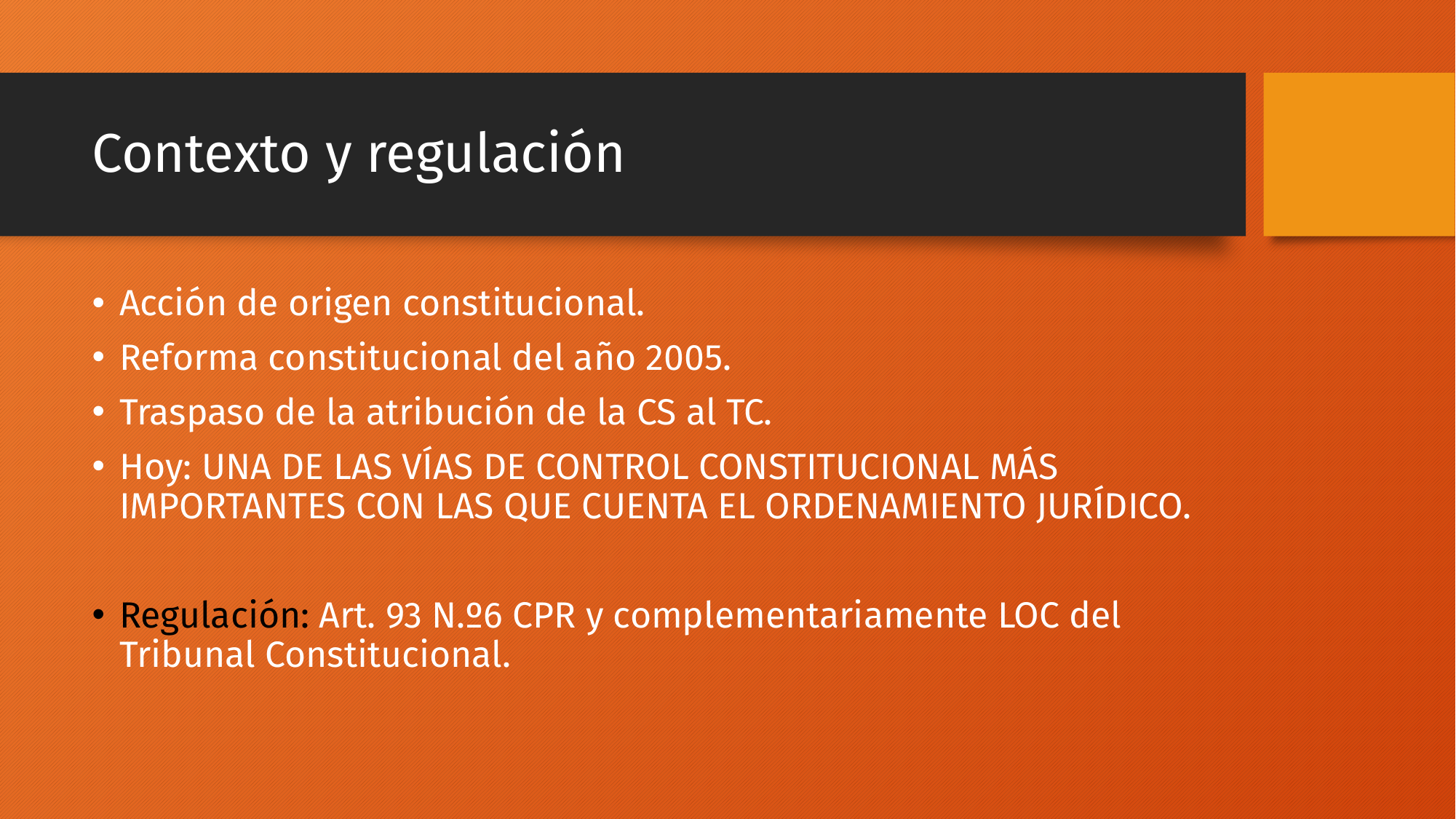

# Contexto y regulación
Acción de origen constitucional.
Reforma constitucional del año 2005.
Traspaso de la atribución de la CS al TC.
Hoy: UNA DE LAS VÍAS DE CONTROL CONSTITUCIONAL MÁS IMPORTANTES CON LAS QUE CUENTA EL ORDENAMIENTO JURÍDICO.

Regulación: Art. 93 N.º6 CPR y complementariamente LOC del Tribunal Constitucional.